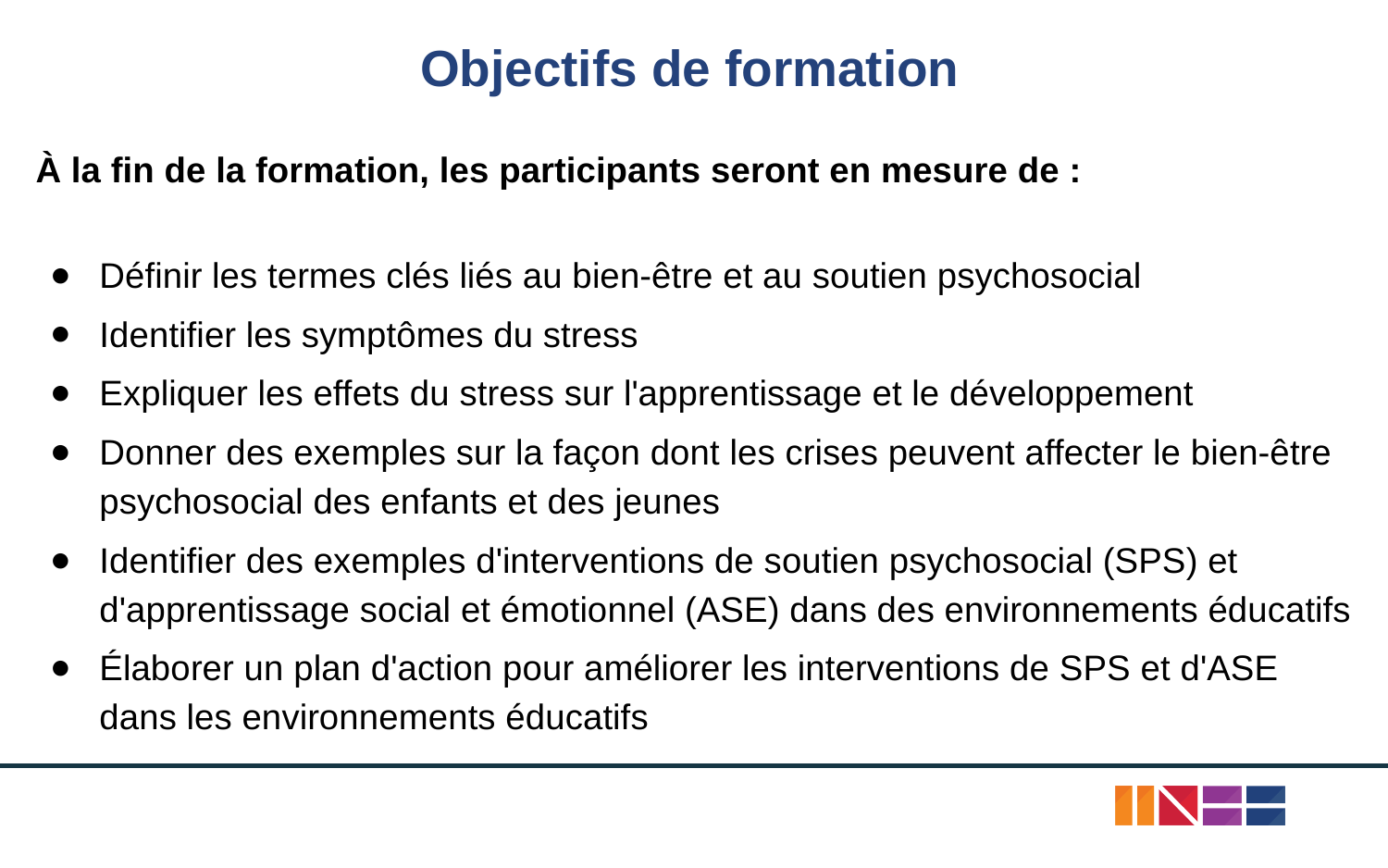

# Objectifs de formation

À la fin de la formation, les participants seront en mesure de :

Définir les termes clés liés au bien-être et au soutien psychosocial
Identifier les symptômes du stress
Expliquer les effets du stress sur l'apprentissage et le développement
Donner des exemples sur la façon dont les crises peuvent affecter le bien-être psychosocial des enfants et des jeunes
Identifier des exemples d'interventions de soutien psychosocial (SPS) et d'apprentissage social et émotionnel (ASE) dans des environnements éducatifs
Élaborer un plan d'action pour améliorer les interventions de SPS et d'ASE dans les environnements éducatifs